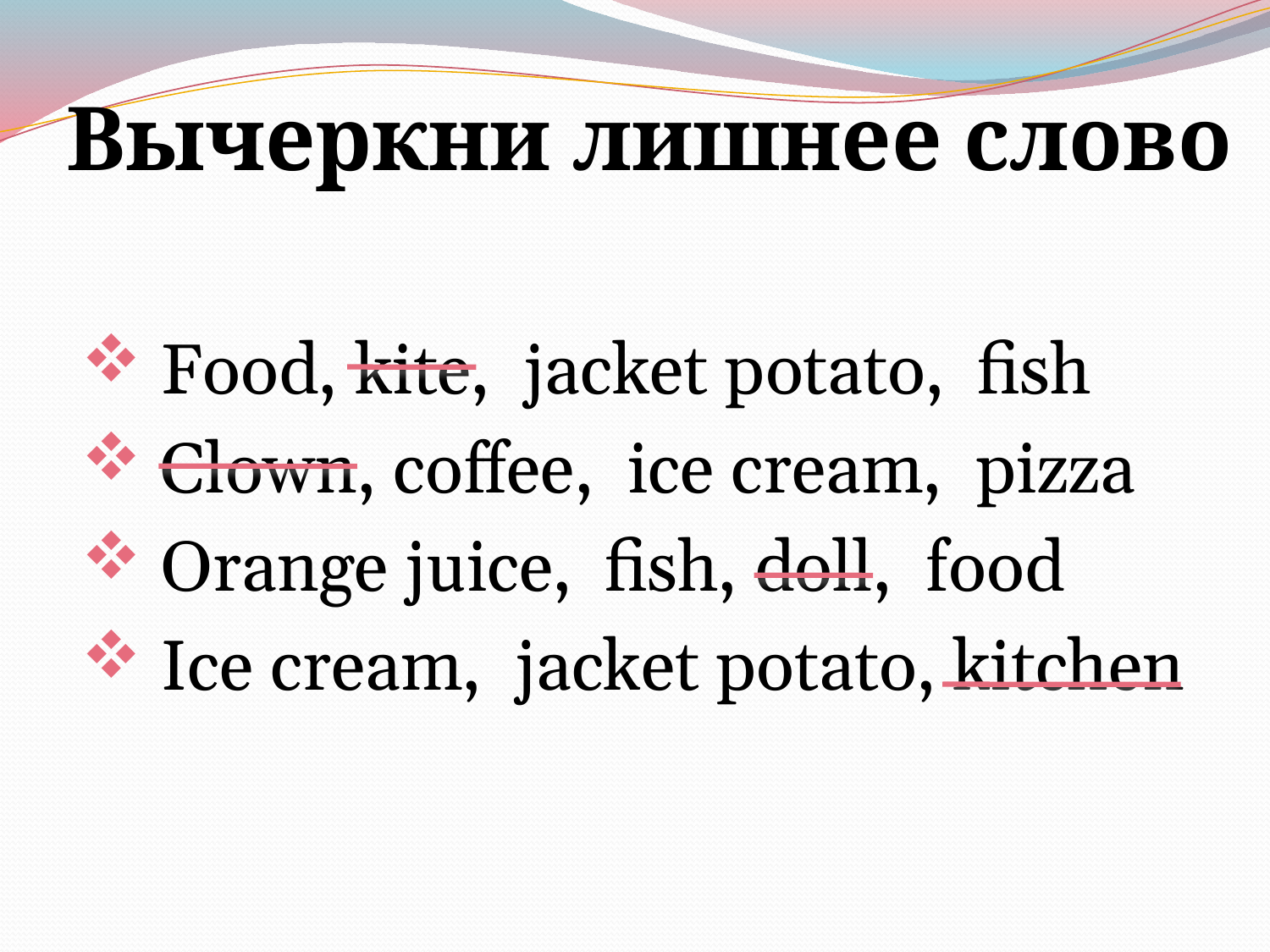

# Вычеркни лишнее слово
 Food, kite,  jacket potato,  fish
 Clown, coffee,  ice cream,  pizza
 Orange juice,  fish, doll,  food
 Ice cream,  jacket potato, kitchen